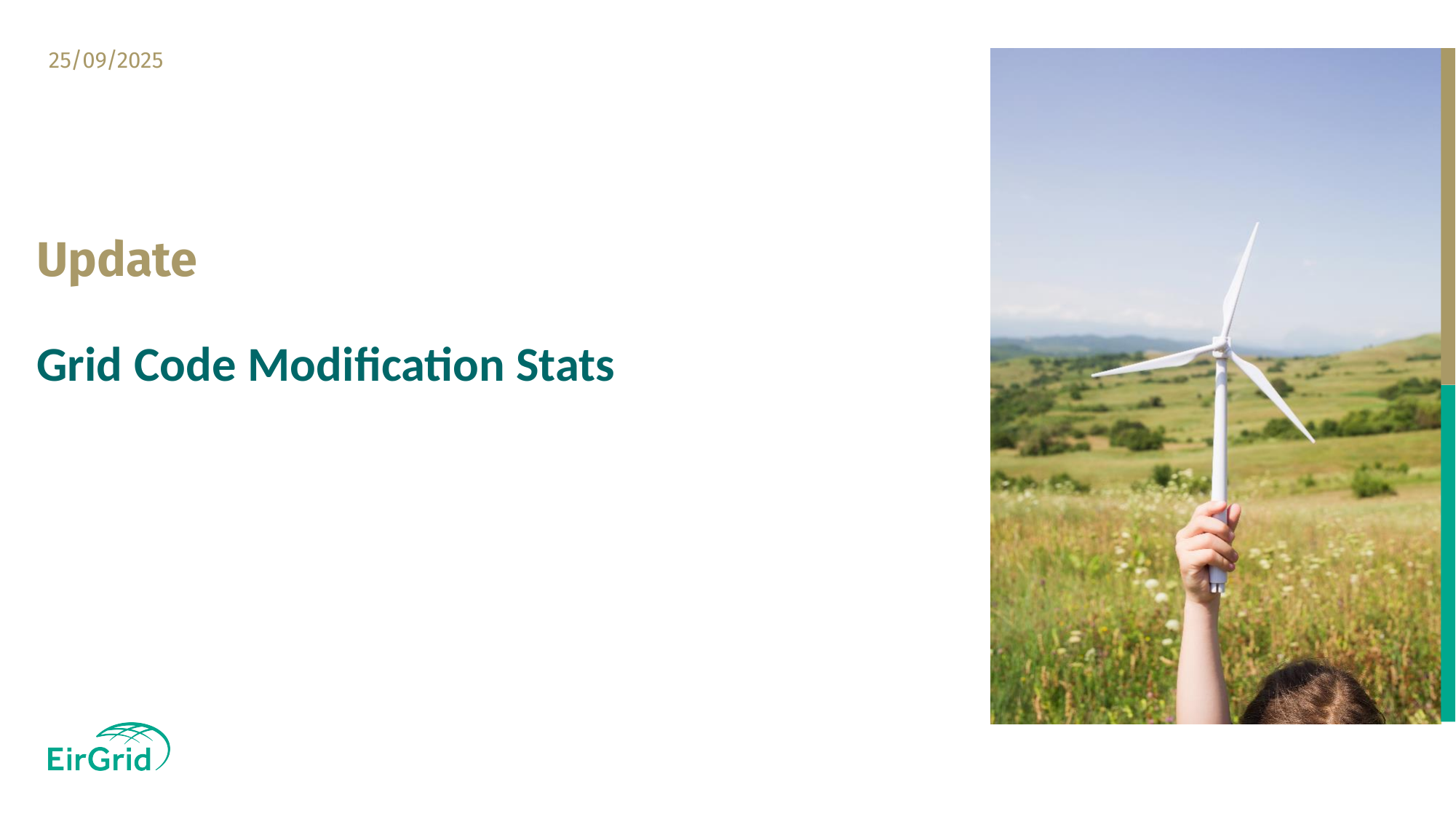

25/09/2025
# Update Grid Code Modification Stats